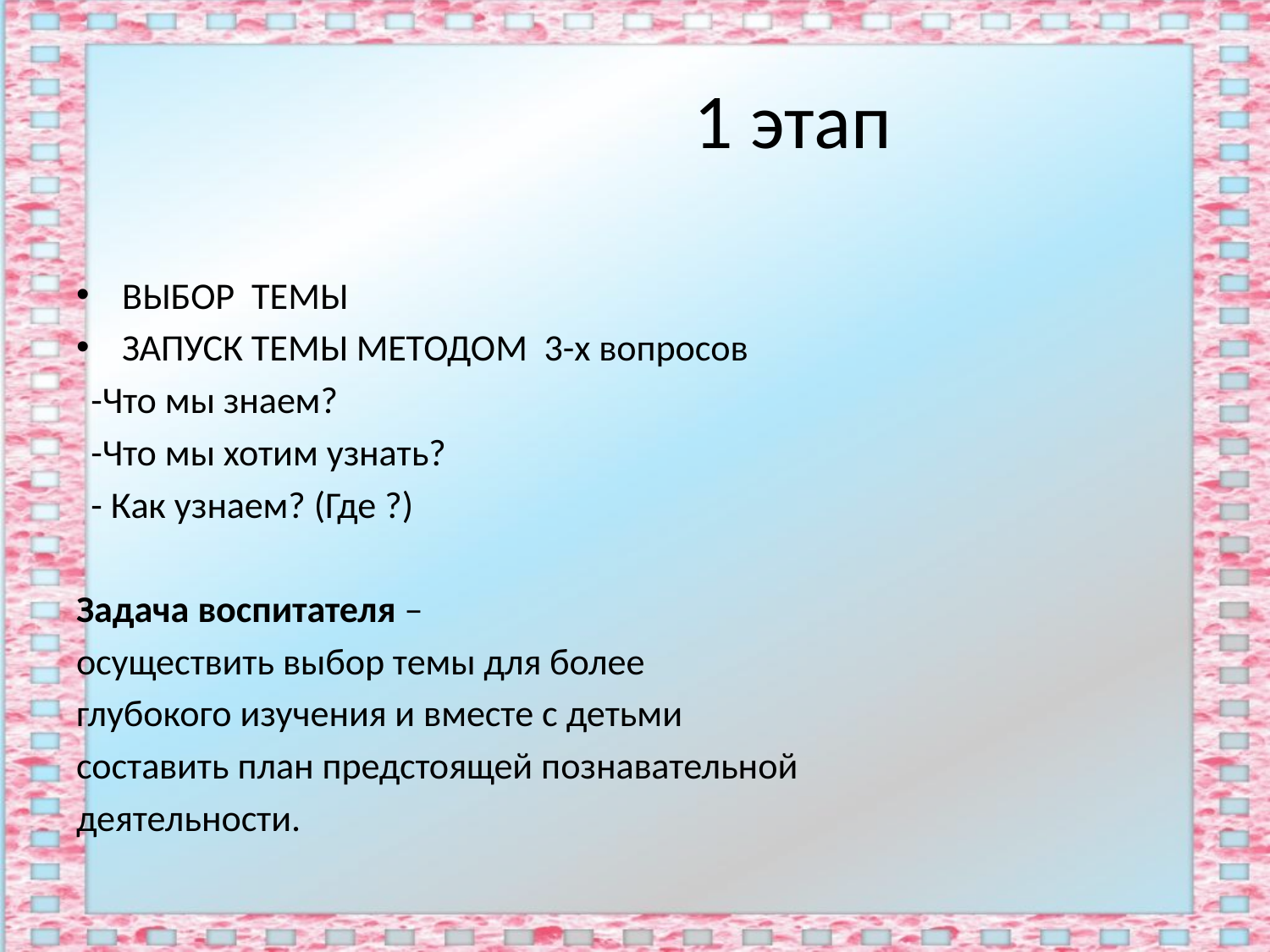

# 1 этап

ВЫБОР  ТЕМЫ
ЗАПУСК ТЕМЫ МЕТОДОМ  3-х вопросов
-Что мы знаем?
-Что мы хотим узнать?
- Как узнаем? (Где ?)

Задача воспитателя –
осуществить выбор темы для более
глубокого изучения и вместе с детьми
составить план предстоящей познавательной
деятельности.